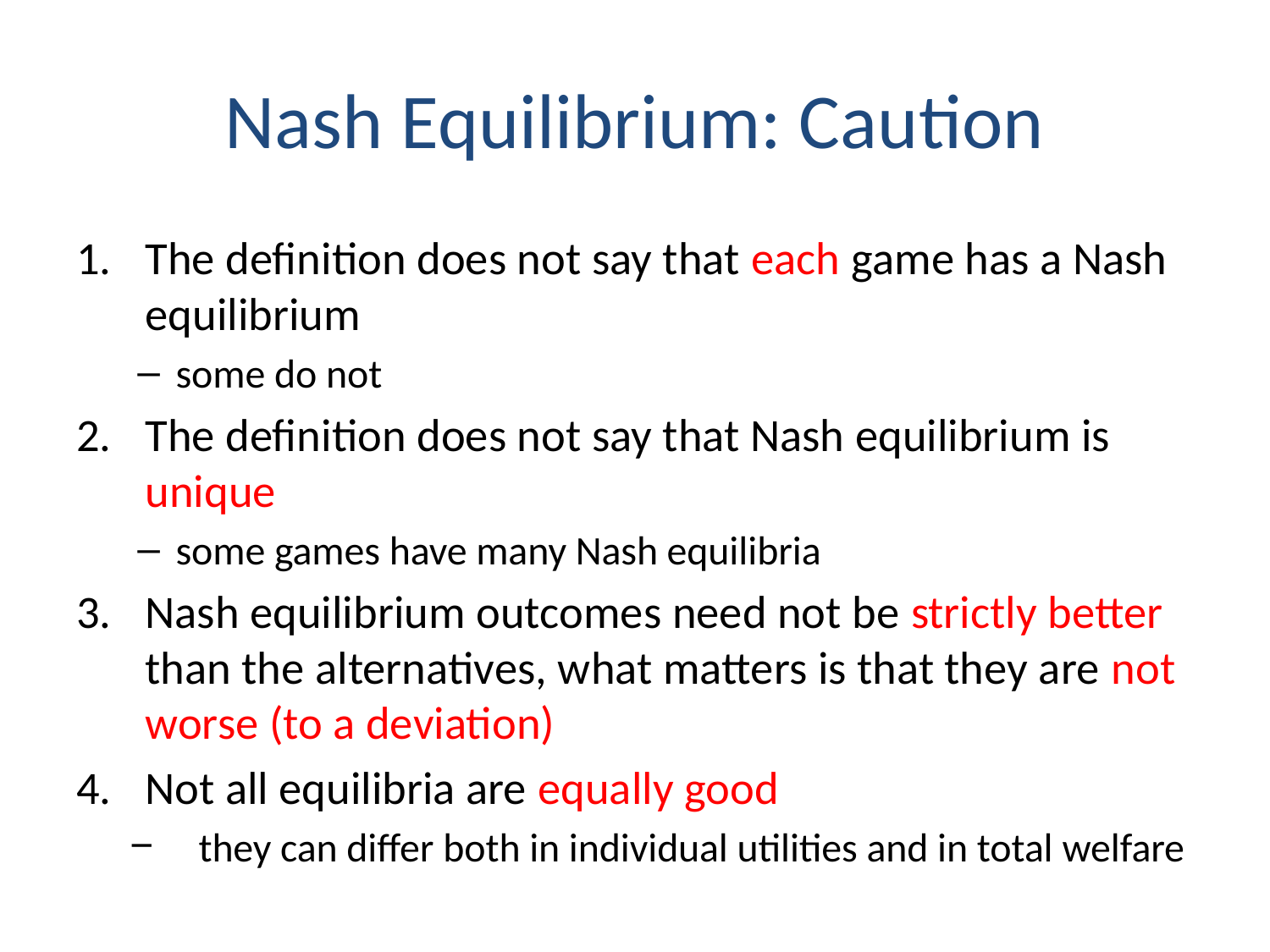

# Nash Equilibrium: Caution
The definition does not say that each game has a Nash equilibrium
some do not
The definition does not say that Nash equilibrium is unique
some games have many Nash equilibria
Nash equilibrium outcomes need not be strictly better than the alternatives, what matters is that they are not worse (to a deviation)
Not all equilibria are equally good
they can differ both in individual utilities and in total welfare